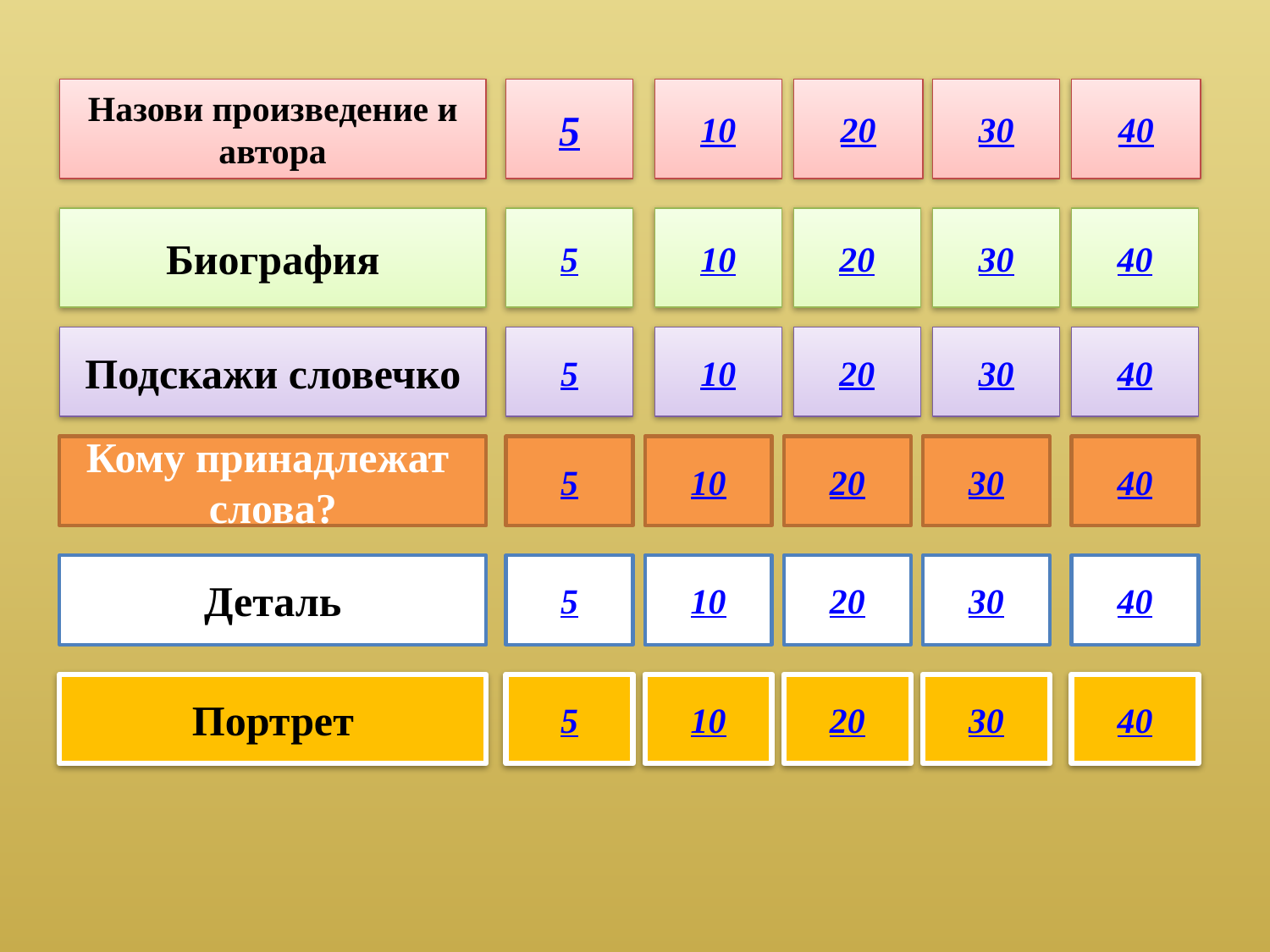

Назови произведение и автора
5
10
20
30
40
Биография
5
10
20
30
40
Подскажи словечко
5
10
20
30
40
Кому принадлежат  слова?
5
10
20
30
40
Деталь
5
10
20
30
40
Портрет
5
10
20
30
40